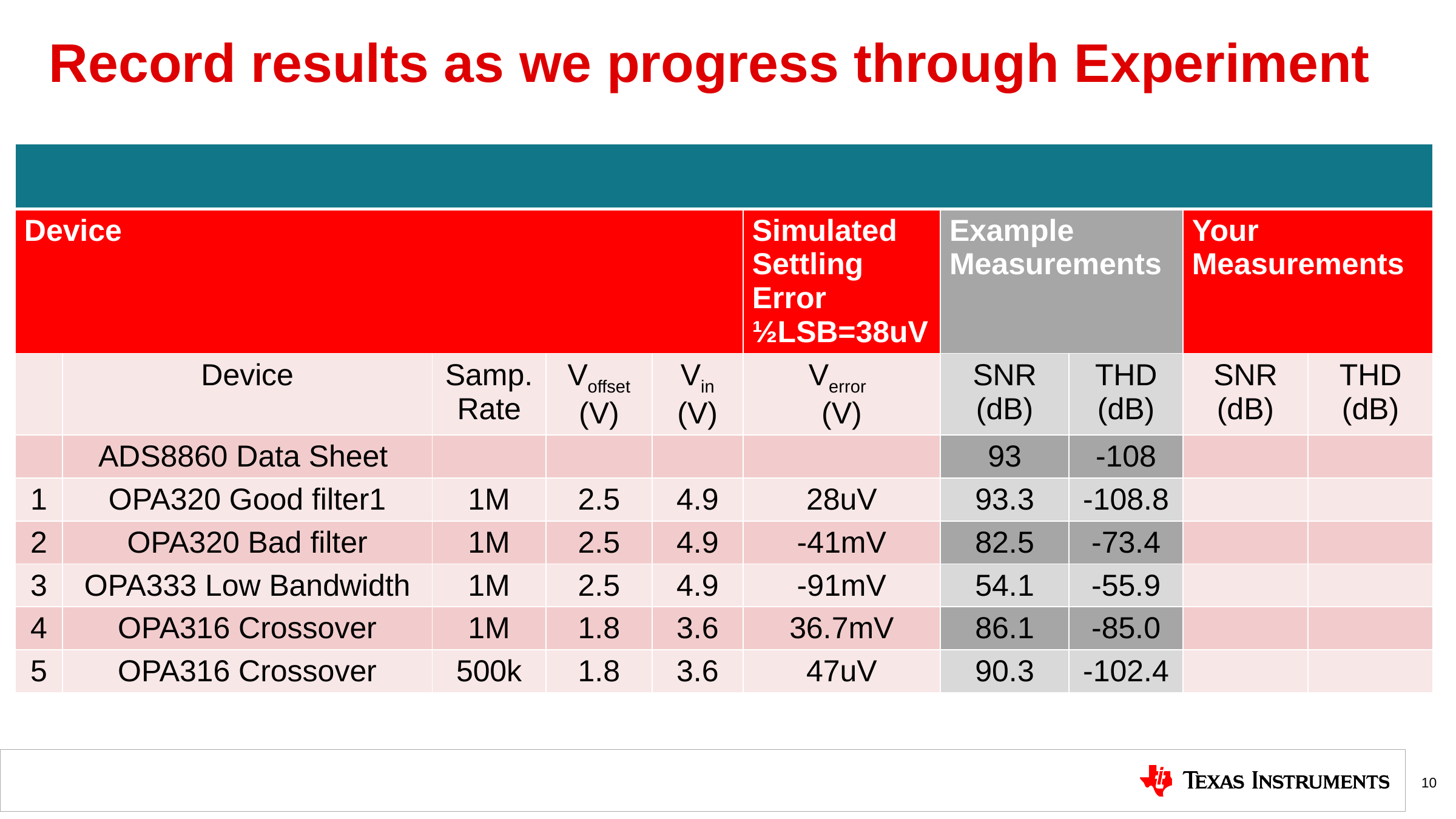

# Record results as we progress through Experiment
|  |  |  |  |  |  |  |  |  |  |
| --- | --- | --- | --- | --- | --- | --- | --- | --- | --- |
| Device |  |  |  |  | Simulated Settling Error ½LSB=38uV | Example Measurements |  | Your Measurements |  |
|  | Device | Samp.Rate | Voffset (V) | Vin (V) | Verror (V) | SNR (dB) | THD (dB) | SNR (dB) | THD (dB) |
|  | ADS8860 Data Sheet |  |  |  |  | 93 | -108 |  |  |
| 1 | OPA320 Good filter1 | 1M | 2.5 | 4.9 | 28uV | 93.3 | -108.8 |  |  |
| 2 | OPA320 Bad filter | 1M | 2.5 | 4.9 | -41mV | 82.5 | -73.4 |  |  |
| 3 | OPA333 Low Bandwidth | 1M | 2.5 | 4.9 | -91mV | 54.1 | -55.9 |  |  |
| 4 | OPA316 Crossover | 1M | 1.8 | 3.6 | 36.7mV | 86.1 | -85.0 |  |  |
| 5 | OPA316 Crossover | 500k | 1.8 | 3.6 | 47uV | 90.3 | -102.4 |  |  |
10